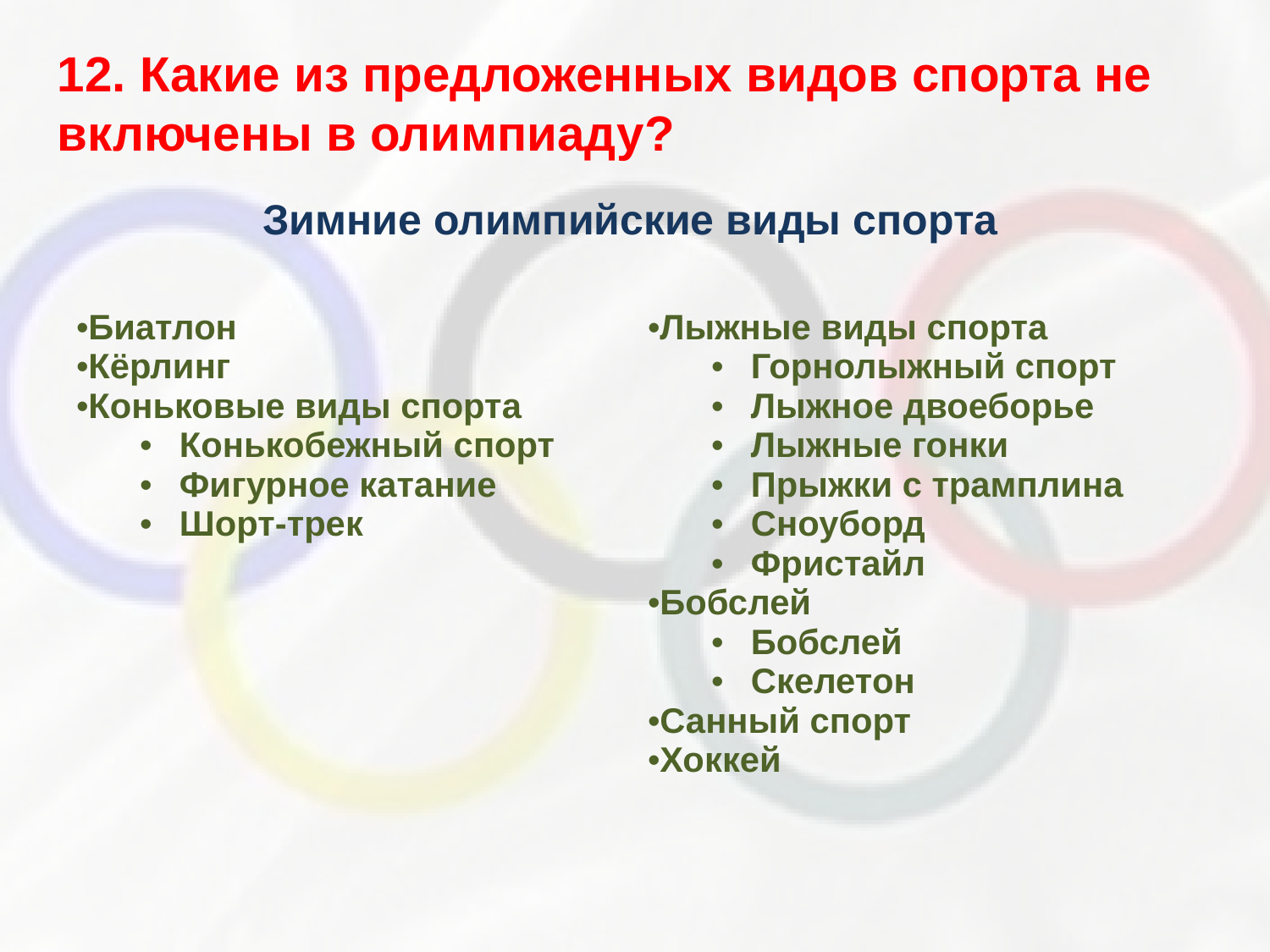

12. Какие из предложенных видов спорта не включены в олимпиаду?
Зимние олимпийские виды спорта
| Биатлон Кёрлинг Коньковые виды спорта Конькобежный спорт Фигурное катание Шорт-трек | Лыжные виды спорта Горнолыжный спорт Лыжное двоеборье Лыжные гонки Прыжки с трамплина Сноуборд Фристайл Бобслей Бобслей Скелетон Санный спорт Хоккей |
| --- | --- |